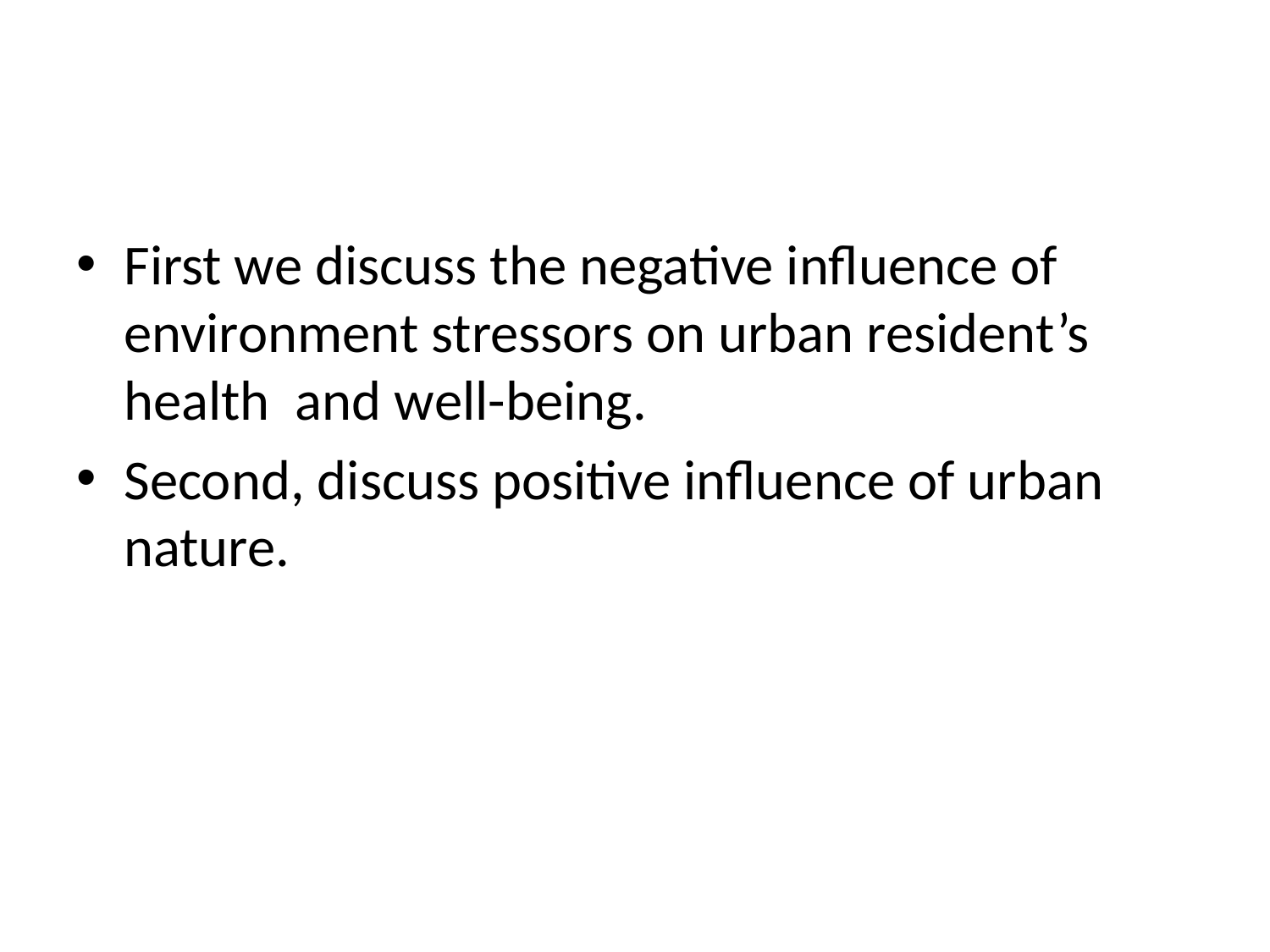

#
First we discuss the negative influence of environment stressors on urban resident’s health  and well-being.
Second, discuss positive influence of urban nature.